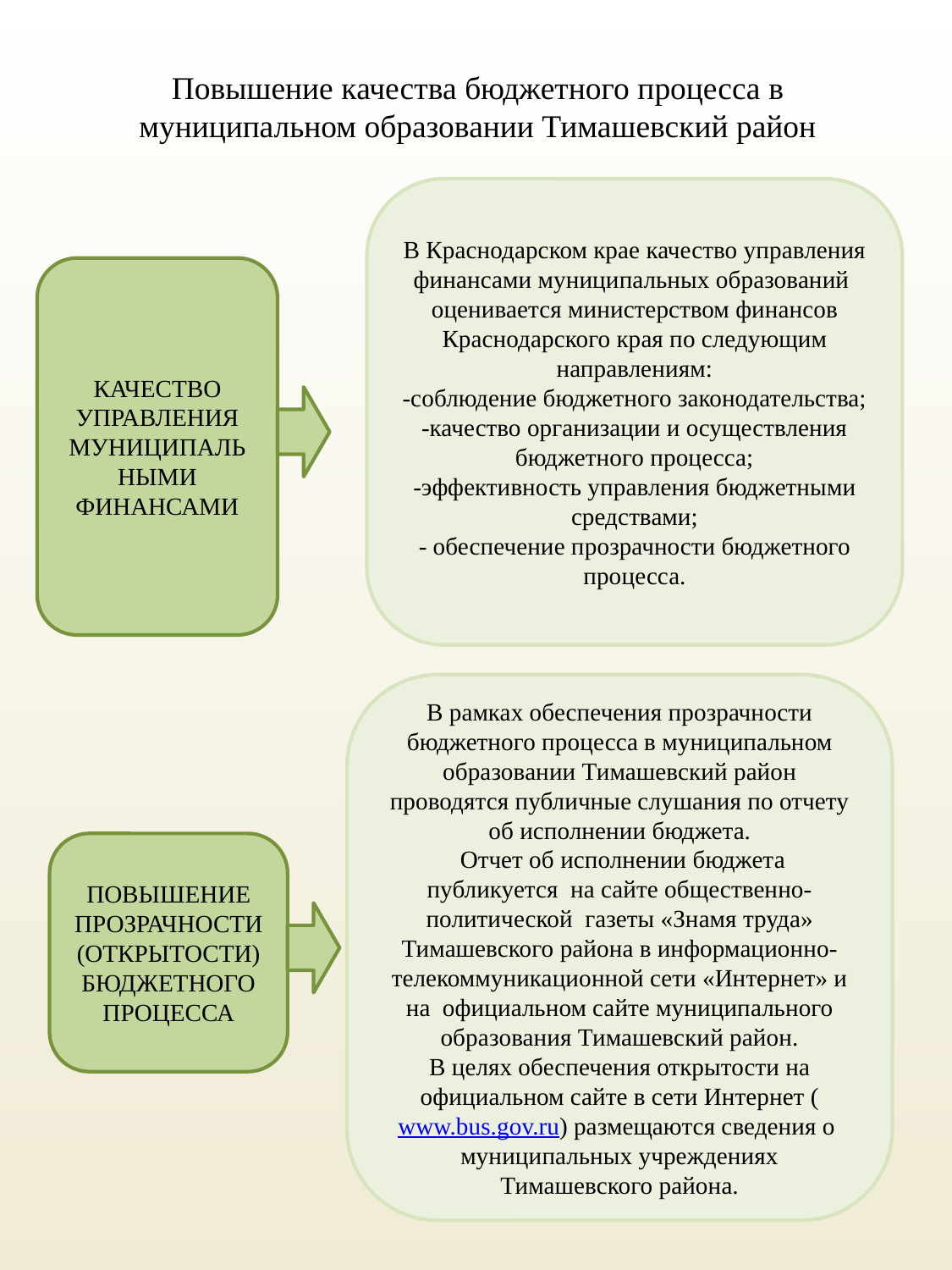

# Повышение качества бюджетного процесса в муниципальном образовании Тимашевский район
В Краснодарском крае качество управления финансами муниципальных образований  оценивается министерством финансов Краснодарского края по следующим направлениям:
-соблюдение бюджетного законодательства;
-качество организации и осуществления бюджетного процесса;
-эффективность управления бюджетными средствами;
- обеспечение прозрачности бюджетного процесса.
КАЧЕСТВО УПРАВЛЕНИЯ МУНИЦИПАЛЬНЫМИ ФИНАНСАМИ

В рамках обеспечения прозрачности бюджетного процесса в муниципальном образовании Тимашевский район проводятся публичные слушания по отчету об исполнении бюджета.
 Отчет об исполнении бюджета публикуется  на сайте общественно-политической  газеты «Знамя труда» Тимашевского района в информационно-телекоммуникационной сети «Интернет» и на  официальном сайте муниципального образования Тимашевский район.
В целях обеспечения открытости на официальном сайте в сети Интернет (www.bus.gov.ru) размещаются сведения о  муниципальных учреждениях Тимашевского района.
ПОВЫШЕНИЕ ПРОЗРАЧНОСТИ (ОТКРЫТОСТИ) БЮДЖЕТНОГО ПРОЦЕССА